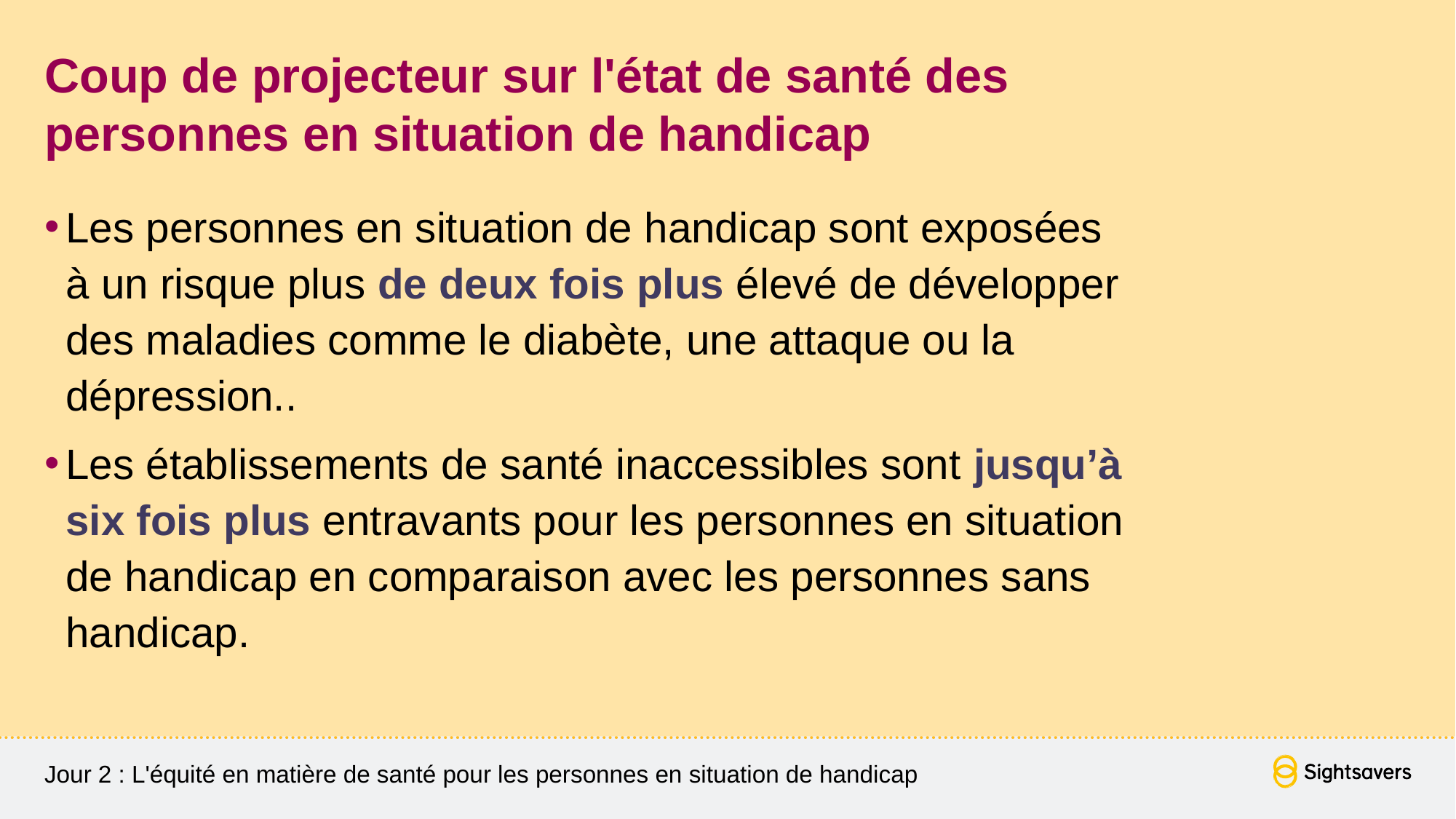

# Coup de projecteur sur l'état de santé des personnes en situation de handicap
Les personnes en situation de handicap sont exposées
à un risque plus de deux fois plus élevé de développer des maladies comme le diabète, une attaque ou la dépression..
Les établissements de santé inaccessibles sont jusqu’à six fois plus entravants pour les personnes en situation de handicap en comparaison avec les personnes sans handicap.
Jour 2 : L'équité en matière de santé pour les personnes en situation de handicap